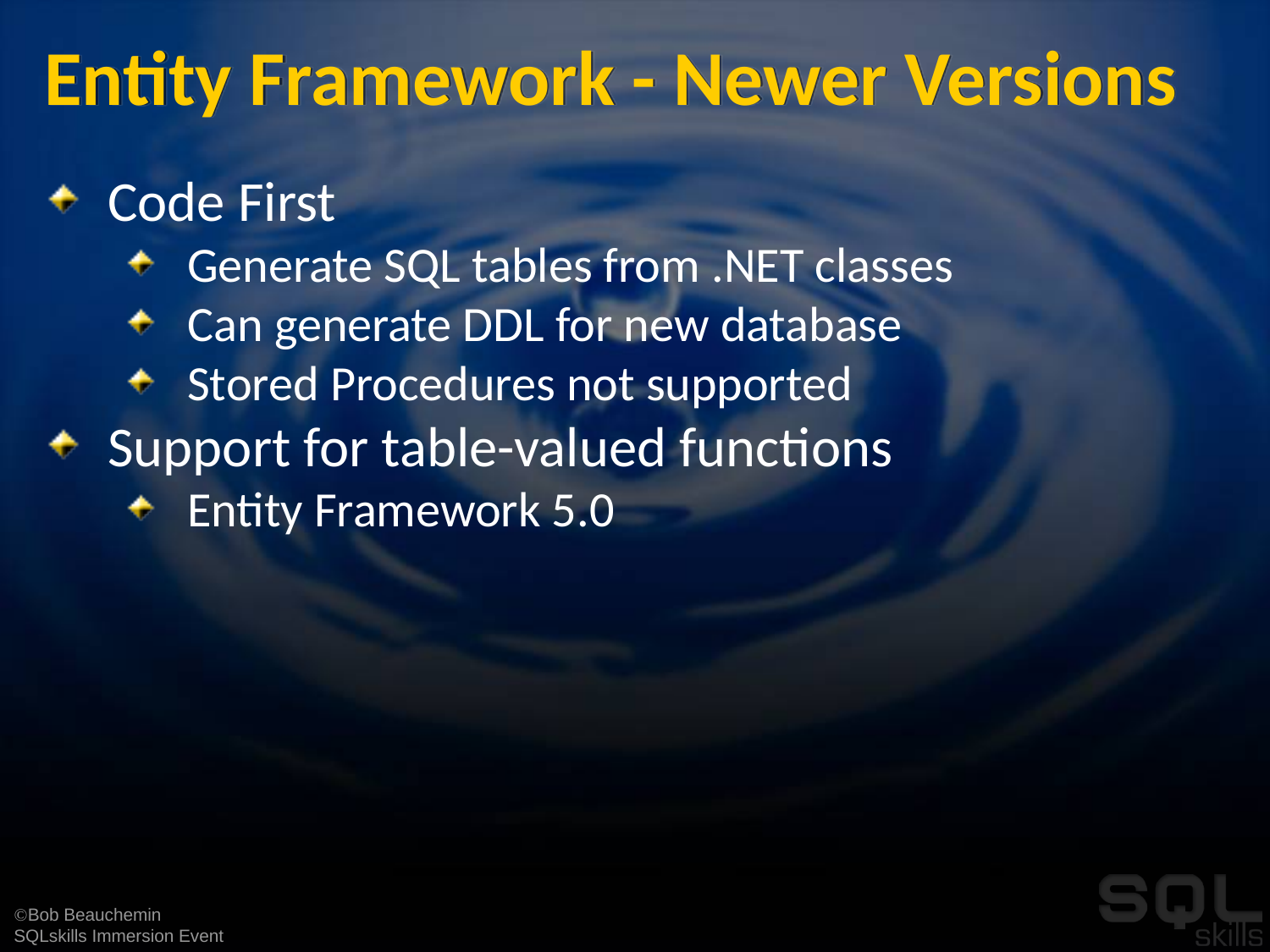

# Entity Framework - Newer Versions
Code First
Generate SQL tables from .NET classes
Can generate DDL for new database
Stored Procedures not supported
Support for table-valued functions
Entity Framework 5.0